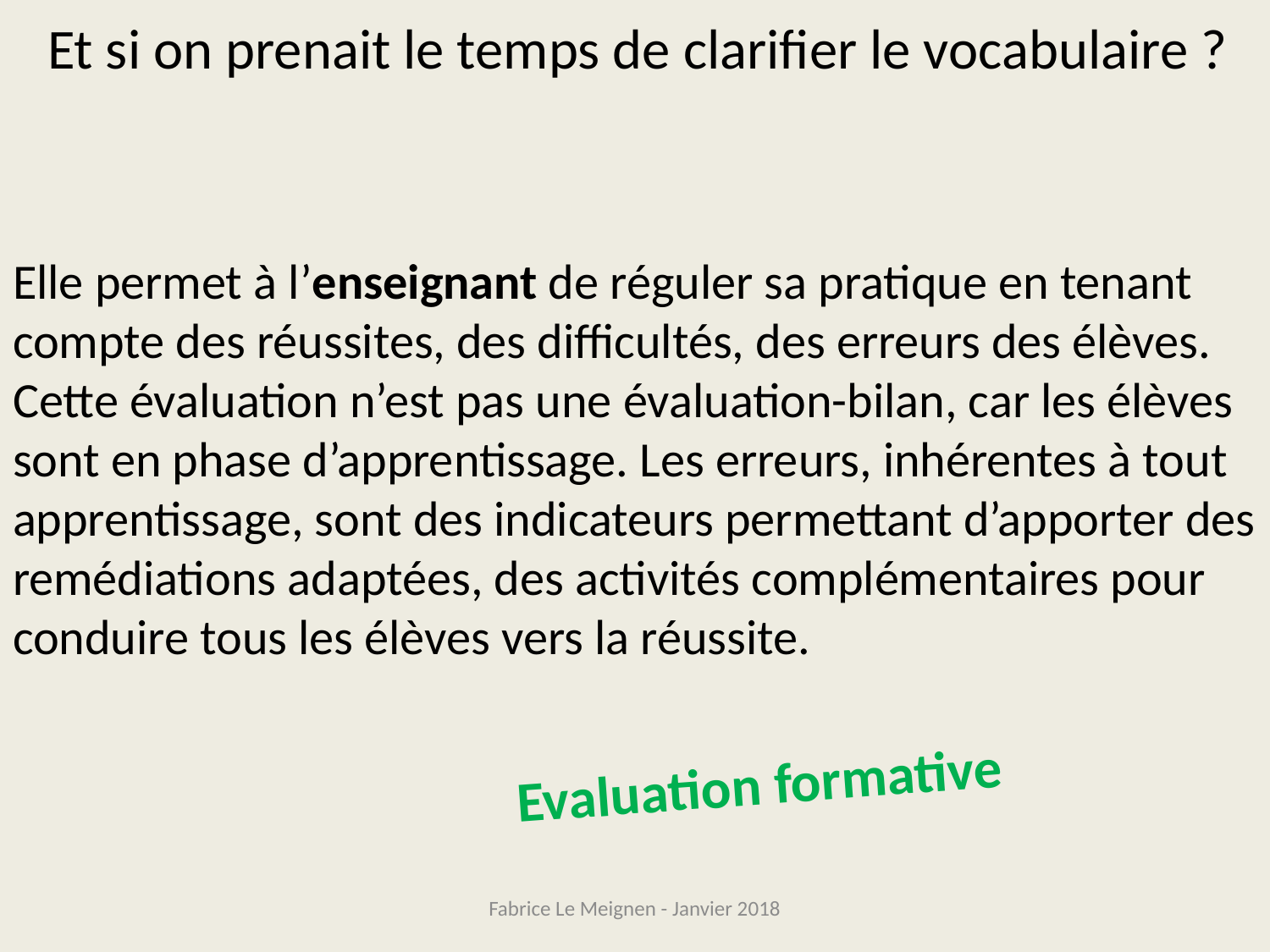

Et si on prenait le temps de clarifier le vocabulaire ?
# Elle permet à l’enseignant de réguler sa pratique en tenant compte des réussites, des difficultés, des erreurs des élèves. Cette évaluation n’est pas une évaluation-bilan, car les élèves sont en phase d’apprentissage. Les erreurs, inhérentes à tout apprentissage, sont des indicateurs permettant d’apporter des remédiations adaptées, des activités complémentaires pour conduire tous les élèves vers la réussite.
Evaluation formative
Fabrice Le Meignen - Janvier 2018